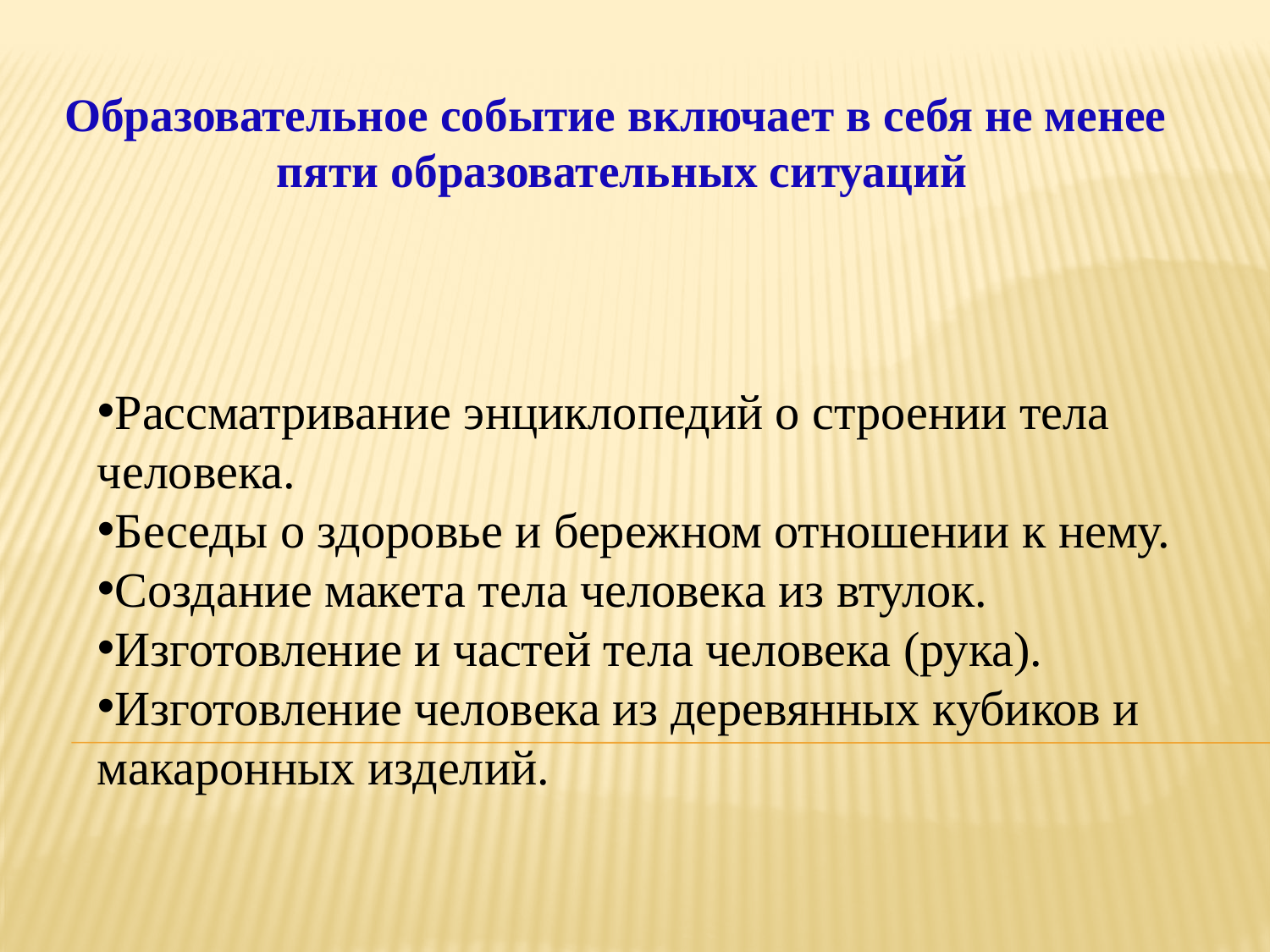

Образовательное событие включает в себя не менее  пяти образовательных ситуаций

Рассматривание энциклопедий о строении тела человека.
Беседы о здоровье и бережном отношении к нему.
Создание макета тела человека из втулок.
Изготовление и частей тела человека (рука).
Изготовление человека из деревянных кубиков и макаронных изделий.